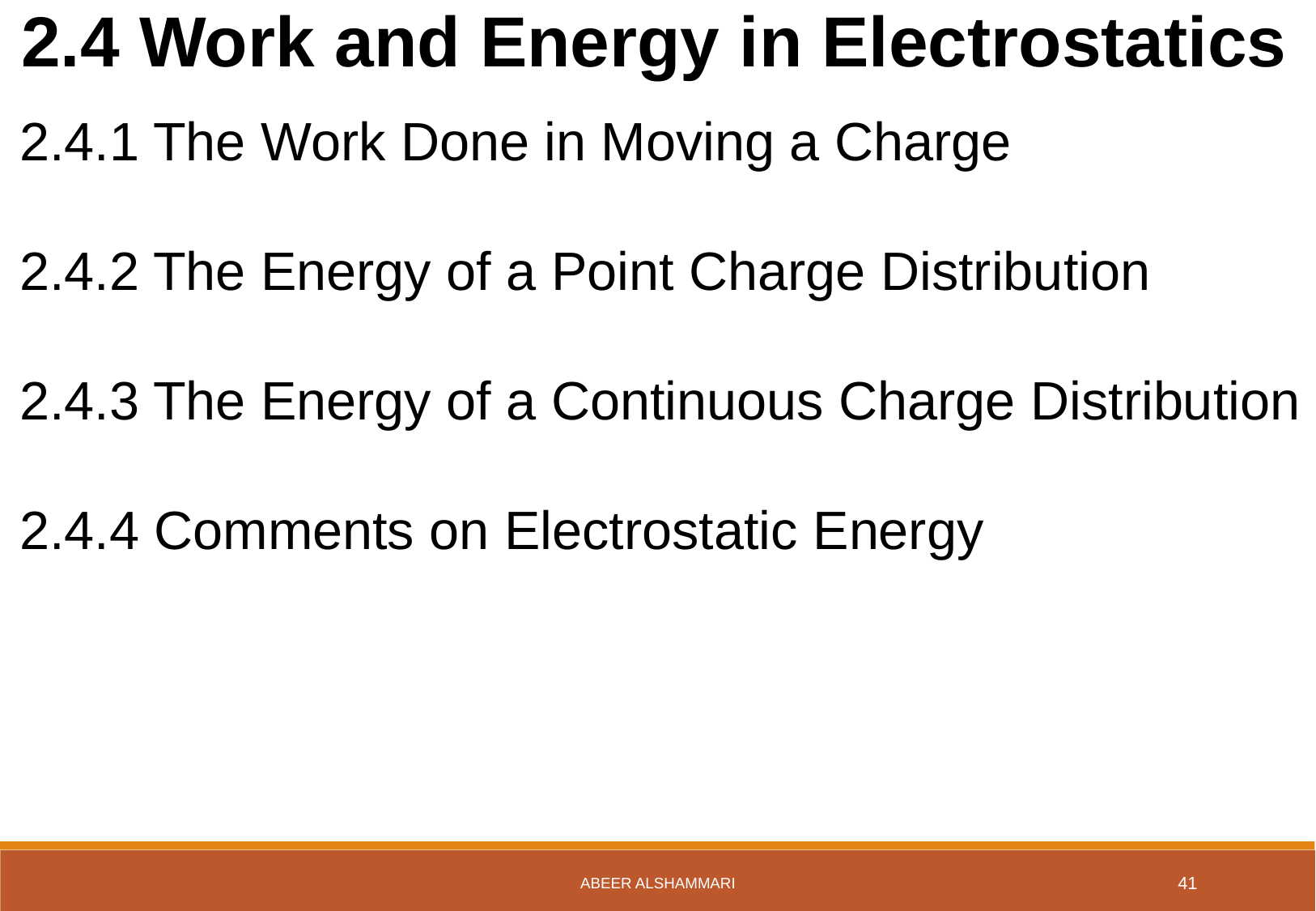

2.4 Work and Energy in Electrostatics

2.4.1 The Work Done in Moving a Charge

2.4.2 The Energy of a Point Charge Distribution

2.4.3 The Energy of a Continuous Charge Distribution

2.4.4 Comments on Electrostatic Energy

Abeer Alshammari
41